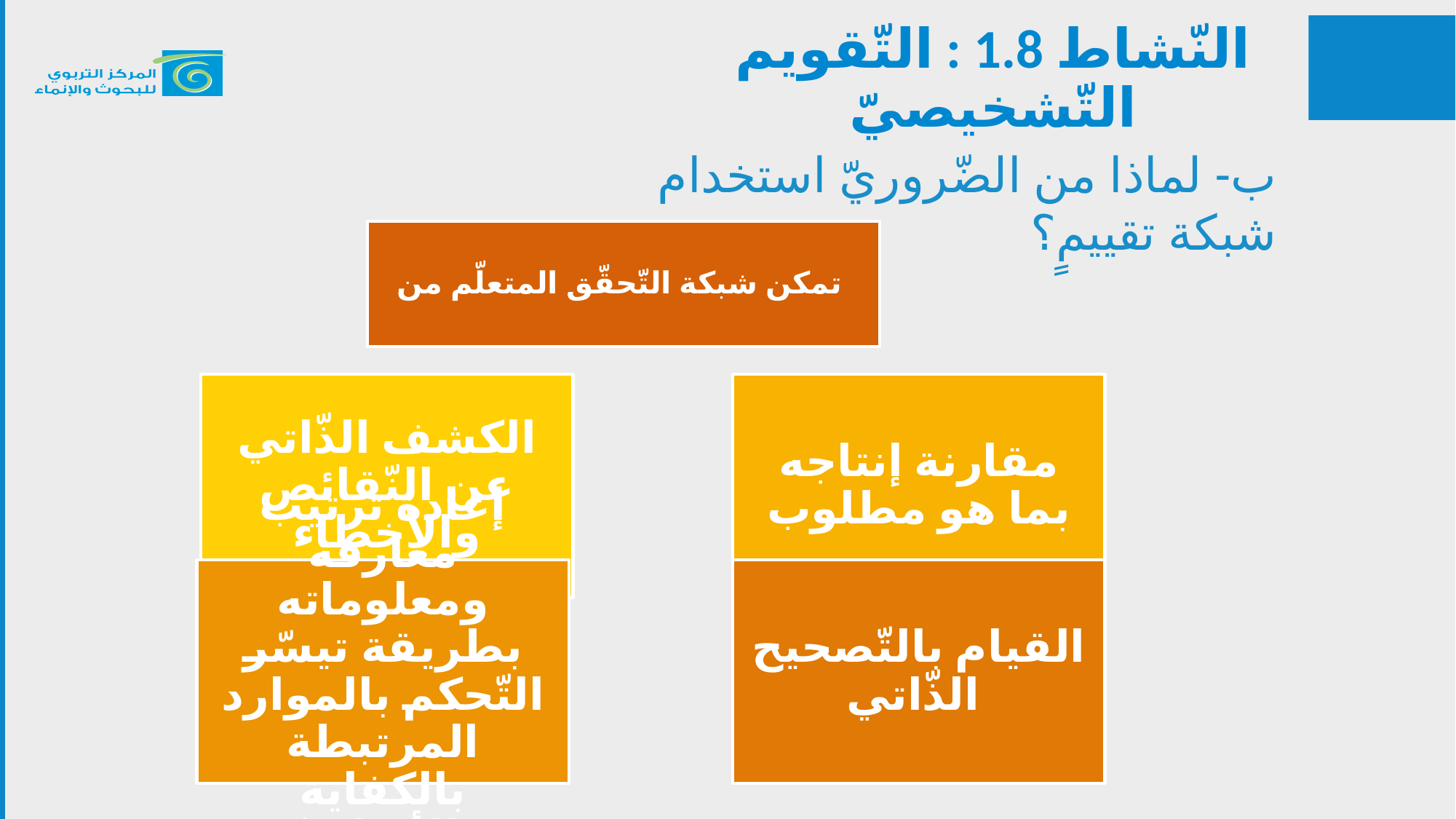

النّشاط 1.8 : التّقويم التّشخيصيّ
الكشف الذّاتي عن النّقائص والأخطاء
مقارنة إنتاجه بما هو مطلوب
إعادة ترتيب معارفه ومعلوماته بطريقة تيسّر التّحكم بالموارد المرتبطة بالكفاية الأساسيّة .
القيام بالتّصحيح الذّاتي
تمكن شبكة التّحقّق المتعلّم من
ب- لماذا من الضّروريّ استخدام شبكة تقييمٍ؟